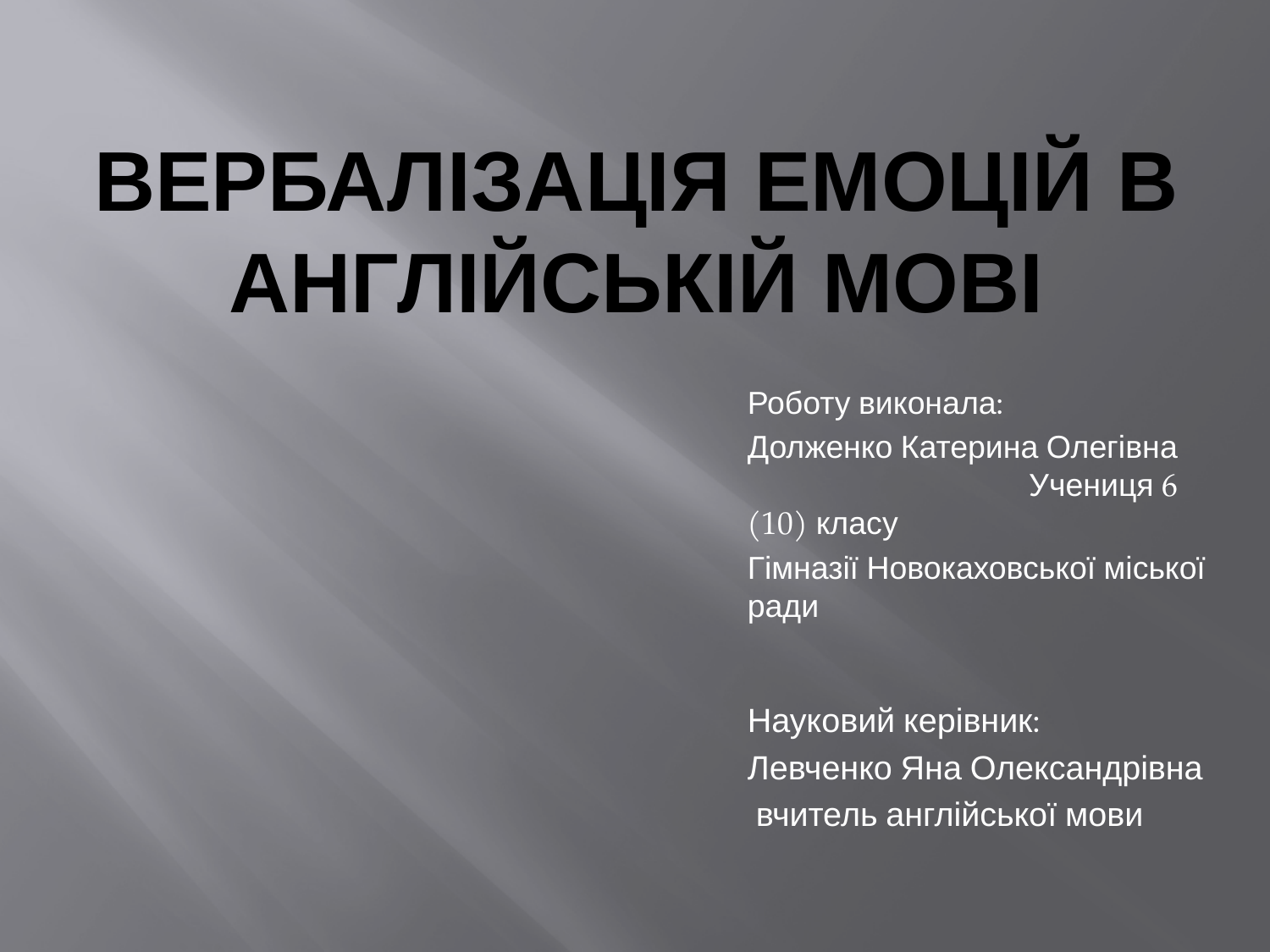

# Вербалізація емоцій в англійській мові
Роботу виконала:
Долженко Катерина Олегівна                                          Учениця 6 (10) класу
Гімназії Новокаховської міської ради

Науковий керівник:
Левченко Яна Олександрівна
 вчитель англійської мови